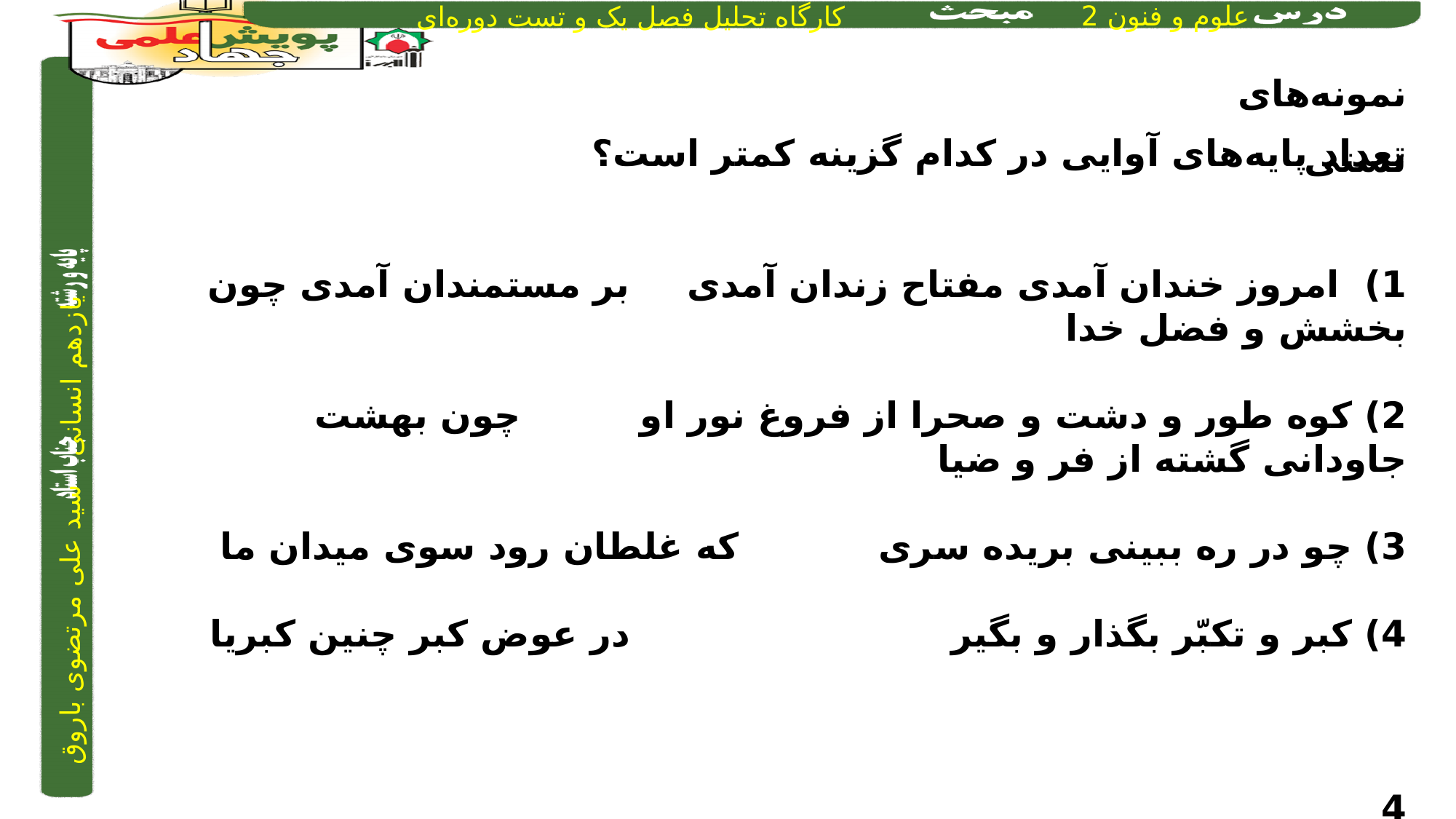

نمونه‌های تستی
تعداد پایه‌های آوایی در کدام گزینه کمتر است؟

1)  امروز خندان آمدی مفتاح زندان آمدی	 	 بر مستمندان آمدی چون بخشش و فضل خدا

2) کوه طور و دشت و صحرا از فروغ نور او	 	 چون بهشت جاودانی گشته از فر و ضیا

3) چو در ره ببینی بریده سری	 		 که غلطان رود سوی میدان ما

4) کبر و تکبّر بگذار و بگیر	 			 در عوض کبر چنین کبریا

4